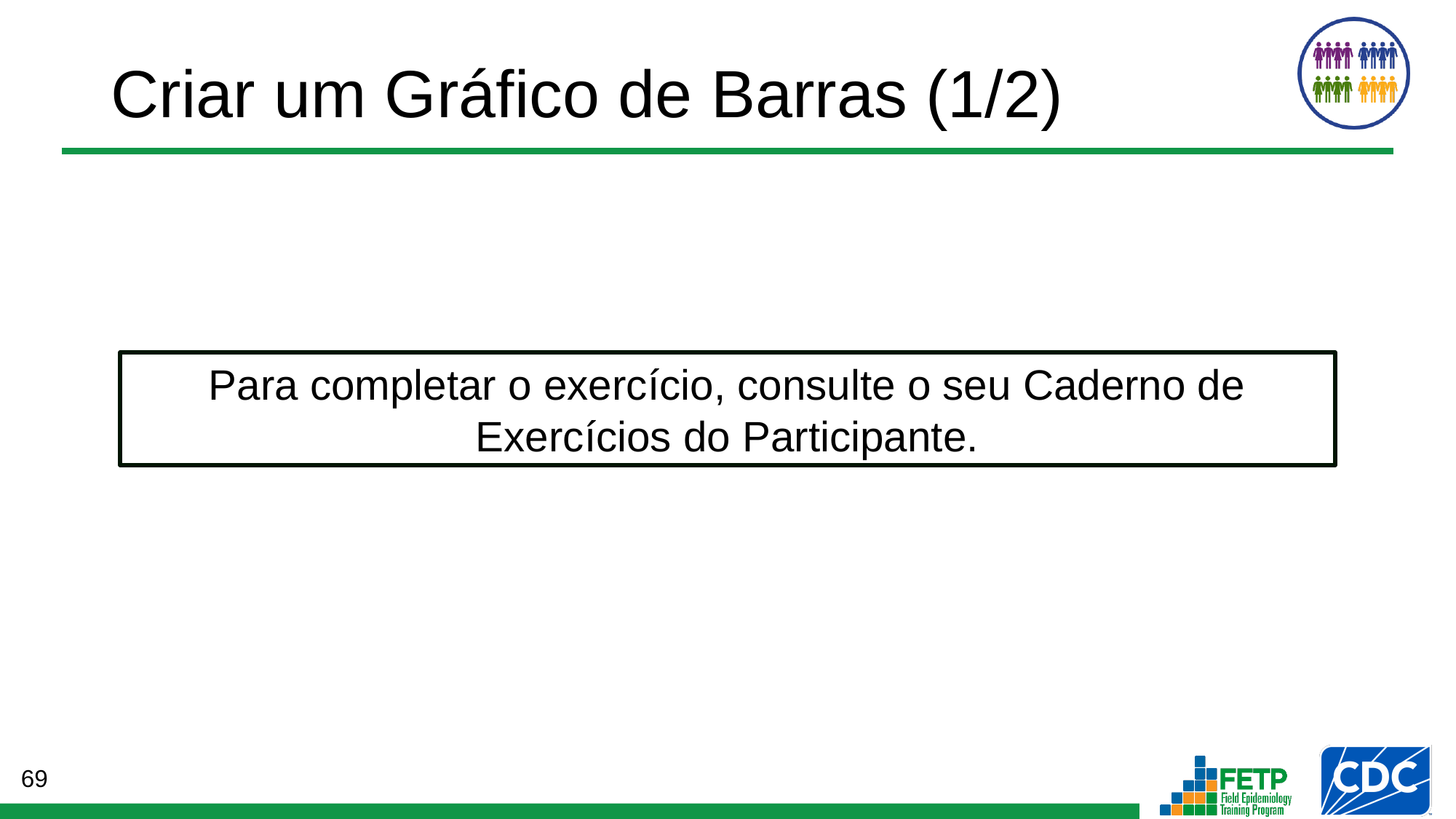

# Criar um Gráfico de Barras (1/2)